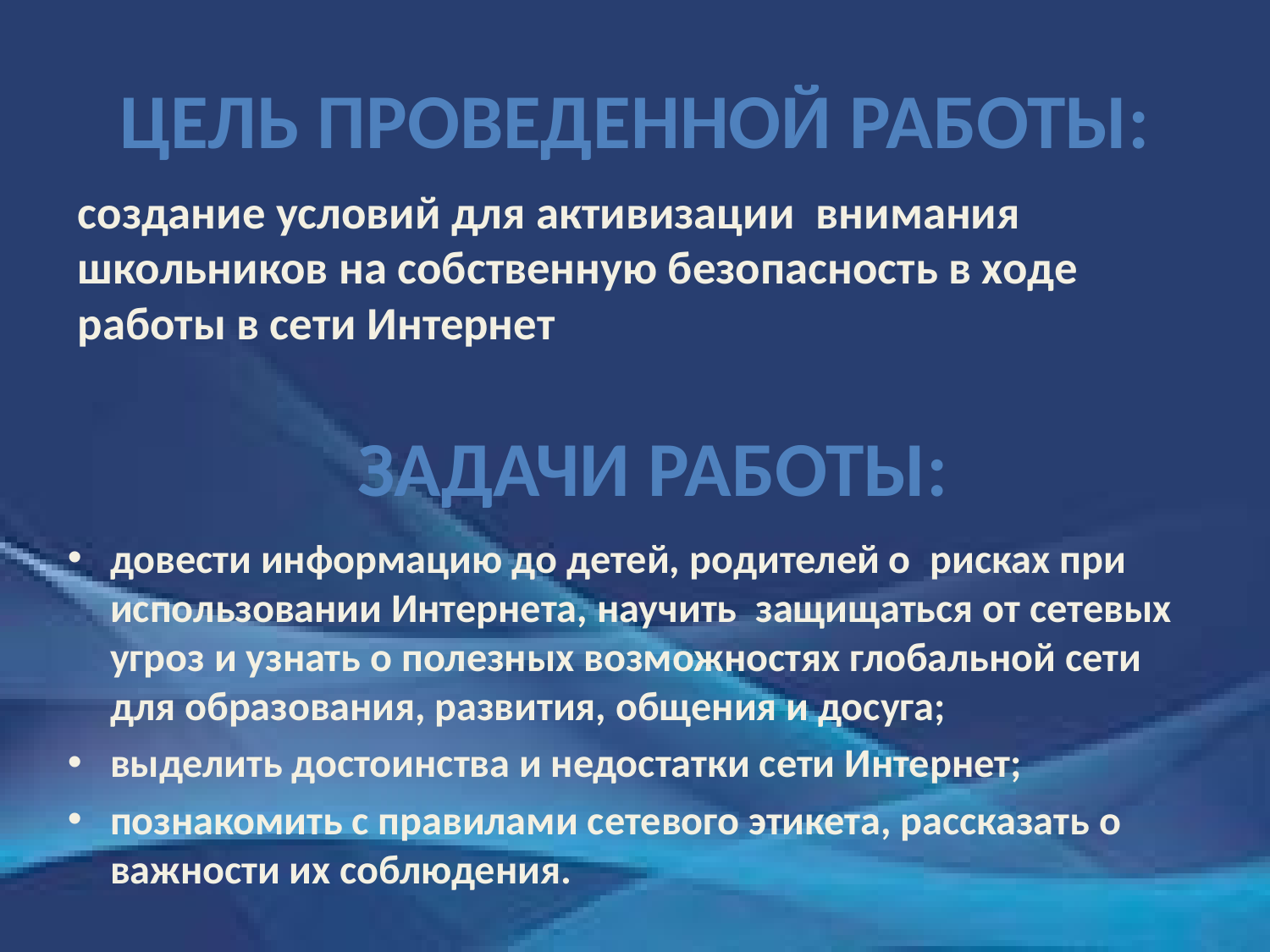

# Цель проведенной работы:
создание условий для активизации  внимания школьников на собственную безопасность в ходе работы в сети Интернет

Задачи работы:
довести информацию до детей, родителей о  рисках при использовании Интернета, научить  защищаться от сетевых угроз и узнать о полезных возможностях глобальной сети для образования, развития, общения и досуга;
выделить достоинства и недостатки сети Интернет;
познакомить с правилами сетевого этикета, рассказать о важности их соблюдения.